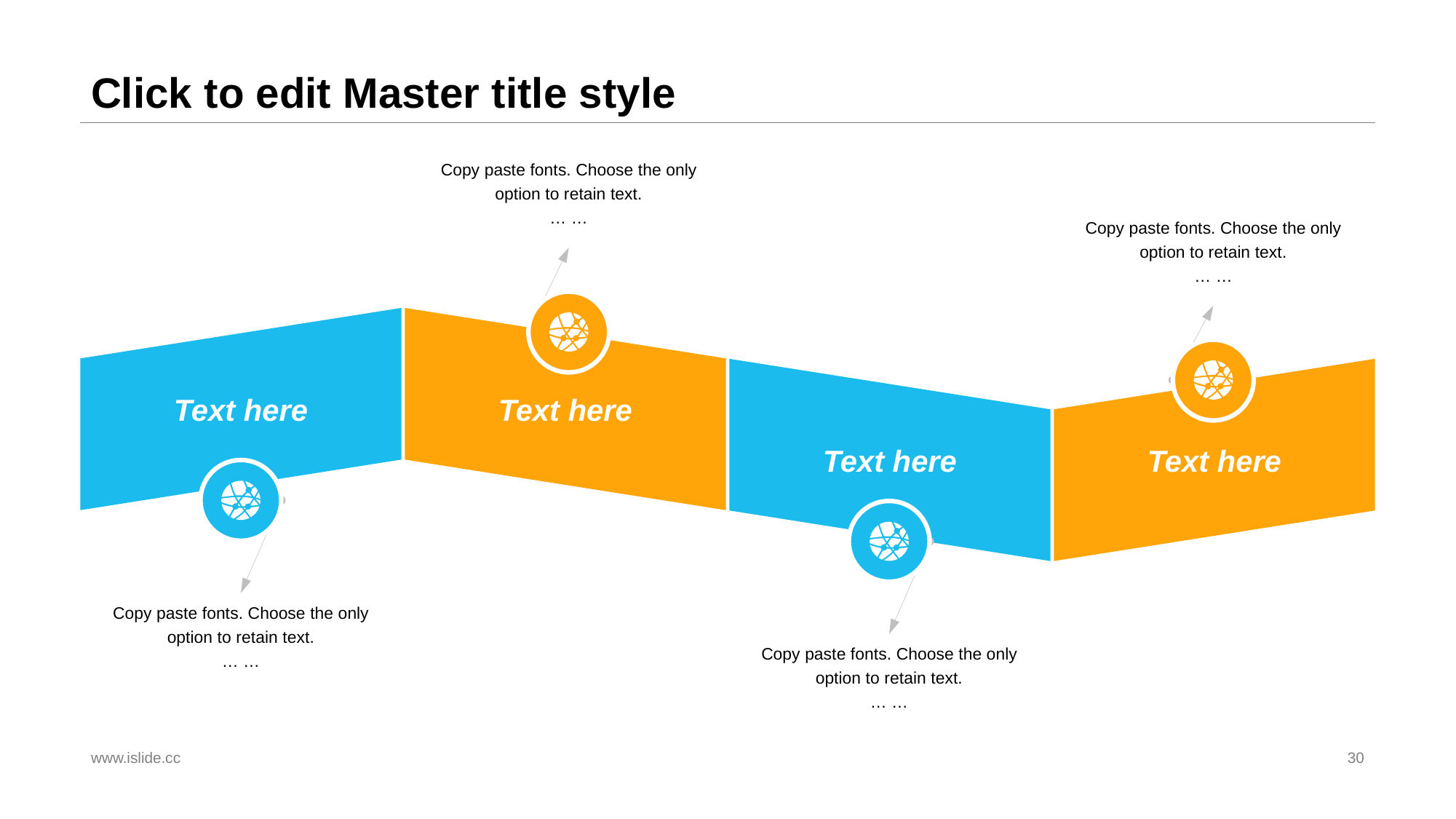

# Click to edit Master title style
Copy paste fonts. Choose the only option to retain text.
… …
Copy paste fonts. Choose the only option to retain text.
… …

Text here
Text here

Text here
Text here

Copy paste fonts. Choose the only option to retain text.
… …
Copy paste fonts. Choose the only option to retain text.
… …
www.islide.cc
30